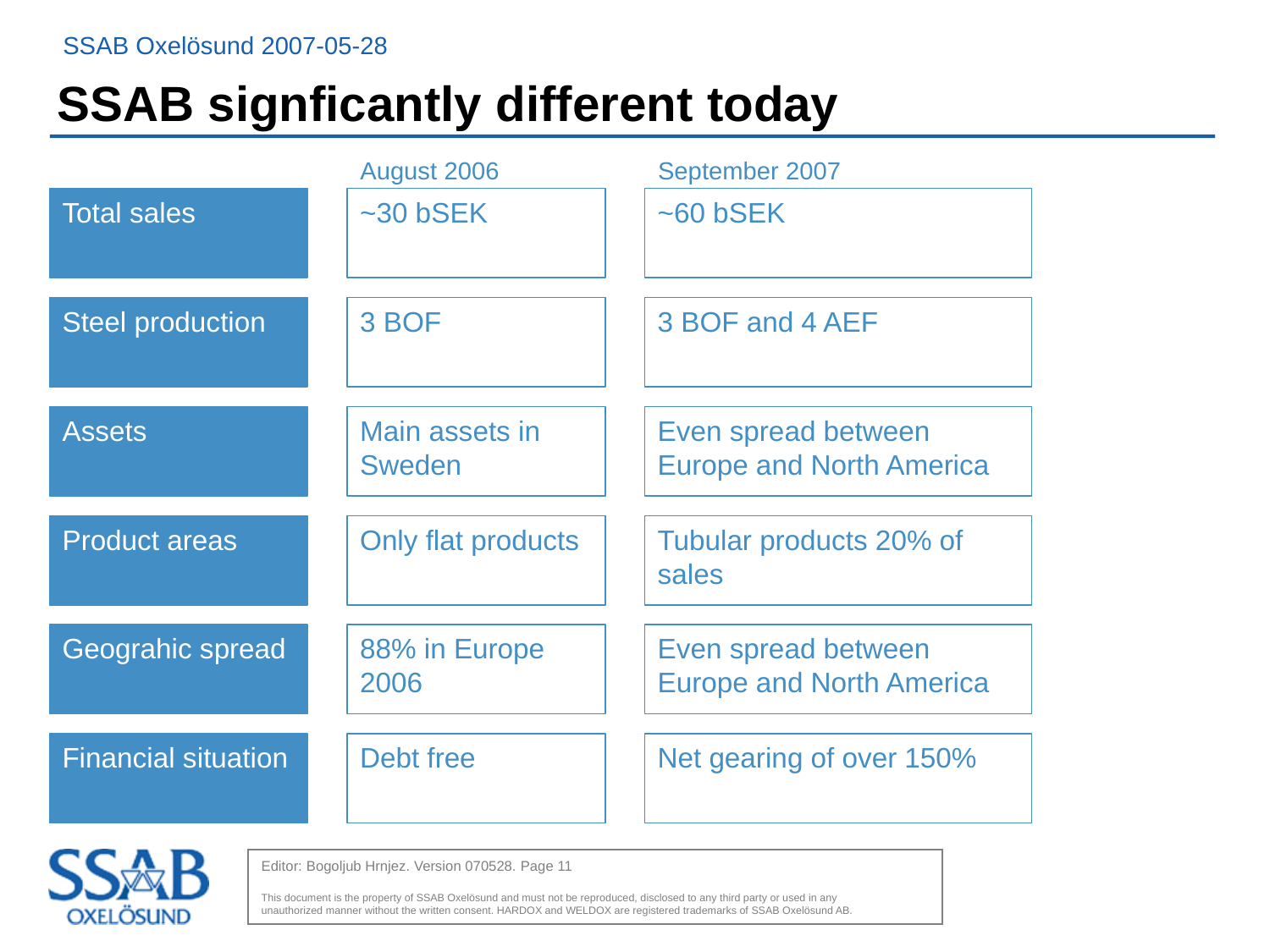

# SSAB signficantly different today
August 2006
September 2007
Total sales
~30 bSEK
~60 bSEK
Steel production
3 BOF
3 BOF and 4 AEF
Assets
Main assets in Sweden
Even spread between Europe and North America
Product areas
Only flat products
Tubular products 20% of sales
Geograhic spread
88% in Europe 2006
Even spread between Europe and North America
Financial situation
Debt free
Net gearing of over 150%